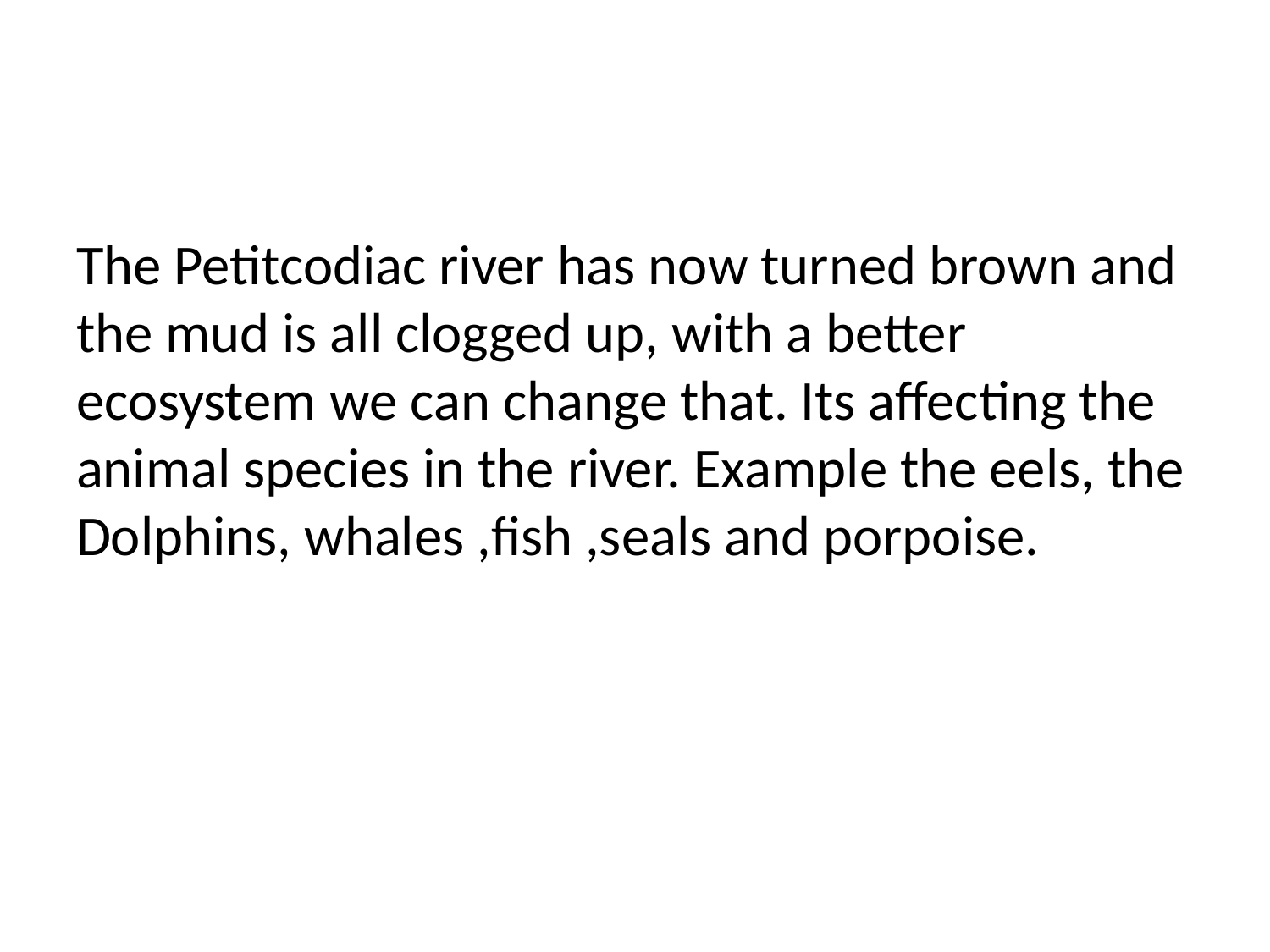

The Petitcodiac river has now turned brown and the mud is all clogged up, with a better ecosystem we can change that. Its affecting the animal species in the river. Example the eels, the Dolphins, whales ,fish ,seals and porpoise.